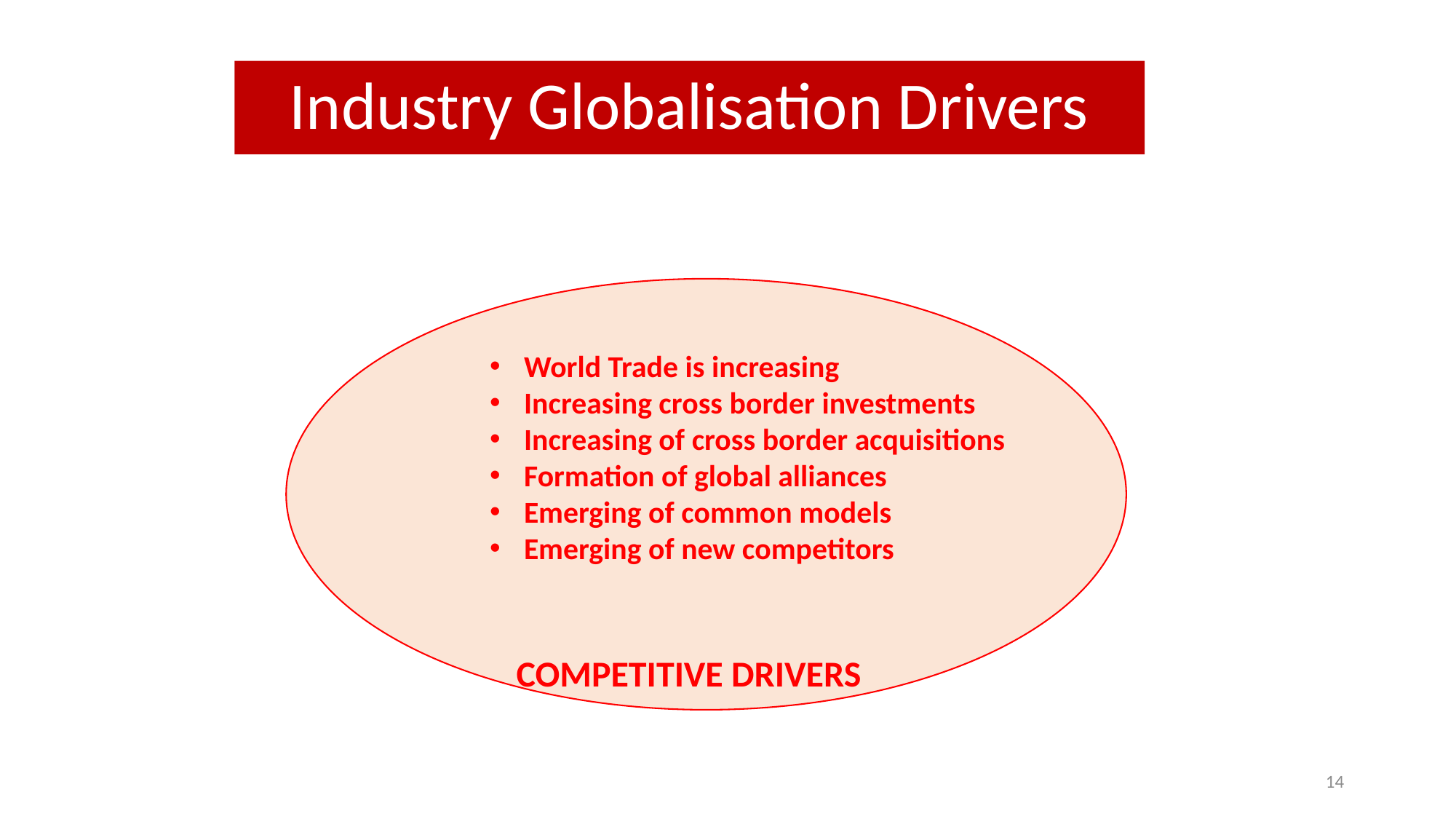

# Industry Globalisation Drivers

World Trade is increasing
Increasing cross border investments
Increasing of cross border acquisitions
Formation of global alliances
Emerging of common models
Emerging of new competitors

COMPETITIVE DRIVERS

14